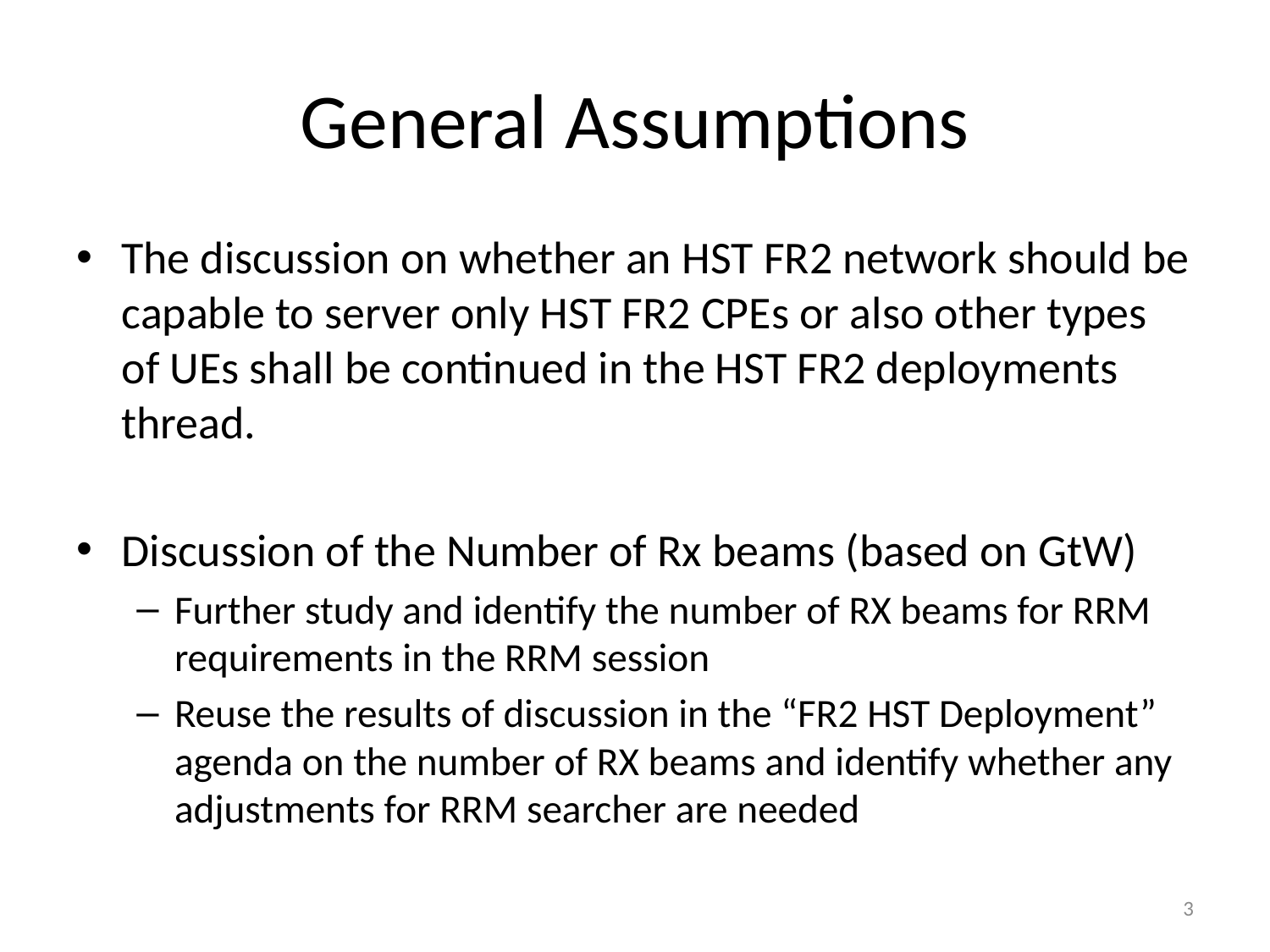

# General Assumptions
The discussion on whether an HST FR2 network should be capable to server only HST FR2 CPEs or also other types of UEs shall be continued in the HST FR2 deployments thread.

Discussion of the Number of Rx beams (based on GtW)
Further study and identify the number of RX beams for RRM requirements in the RRM session
Reuse the results of discussion in the “FR2 HST Deployment” agenda on the number of RX beams and identify whether any adjustments for RRM searcher are needed

3